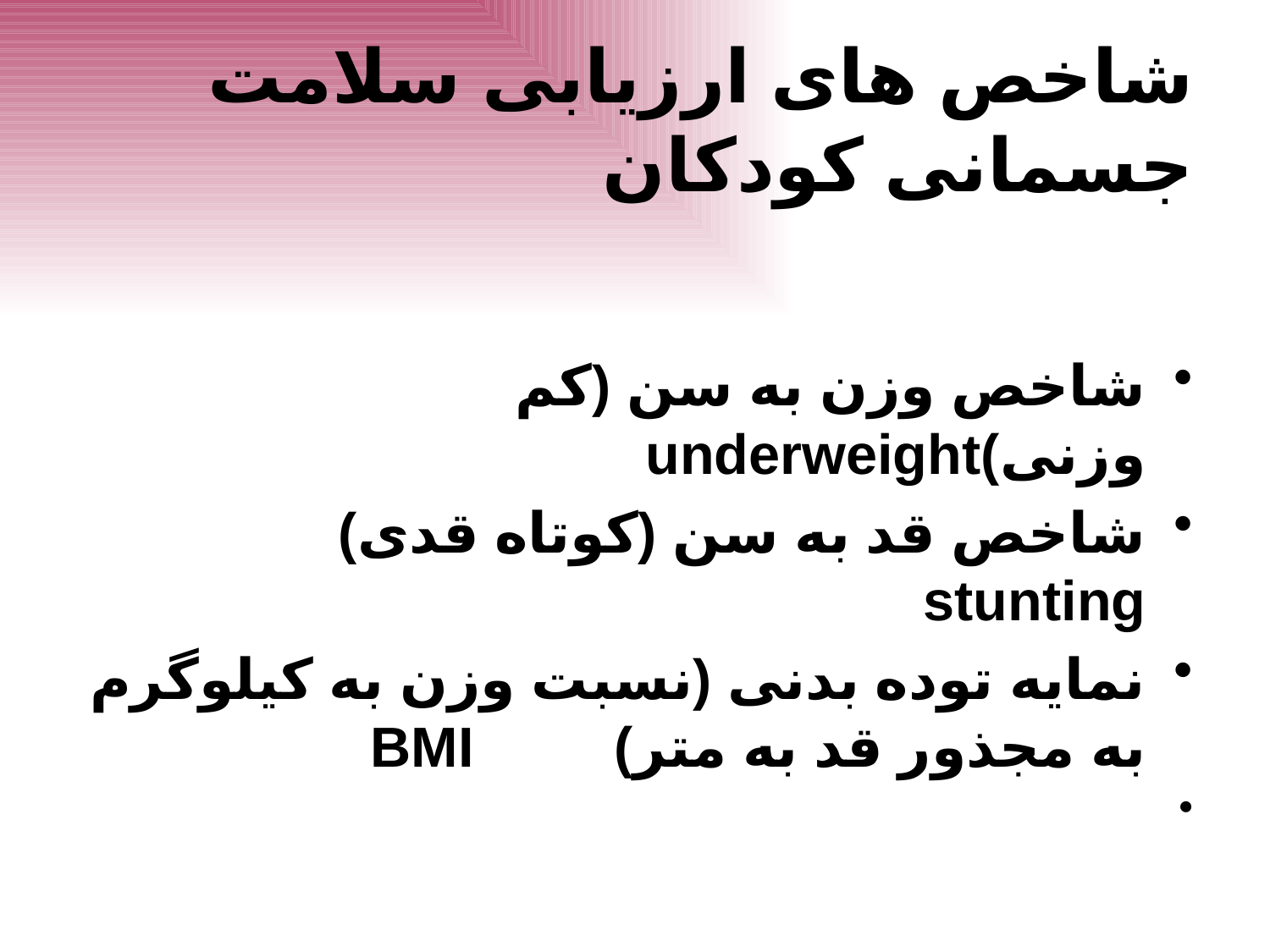

# شاخص های ارزیابی سلامت جسمانی کودکان

شاخص وزن به سن (کم وزنی)underweight
شاخص قد به سن (کوتاه قدی)            stunting
نمایه توده بدنی (نسبت وزن به کیلوگرم به مجذور قد به متر)         BMI